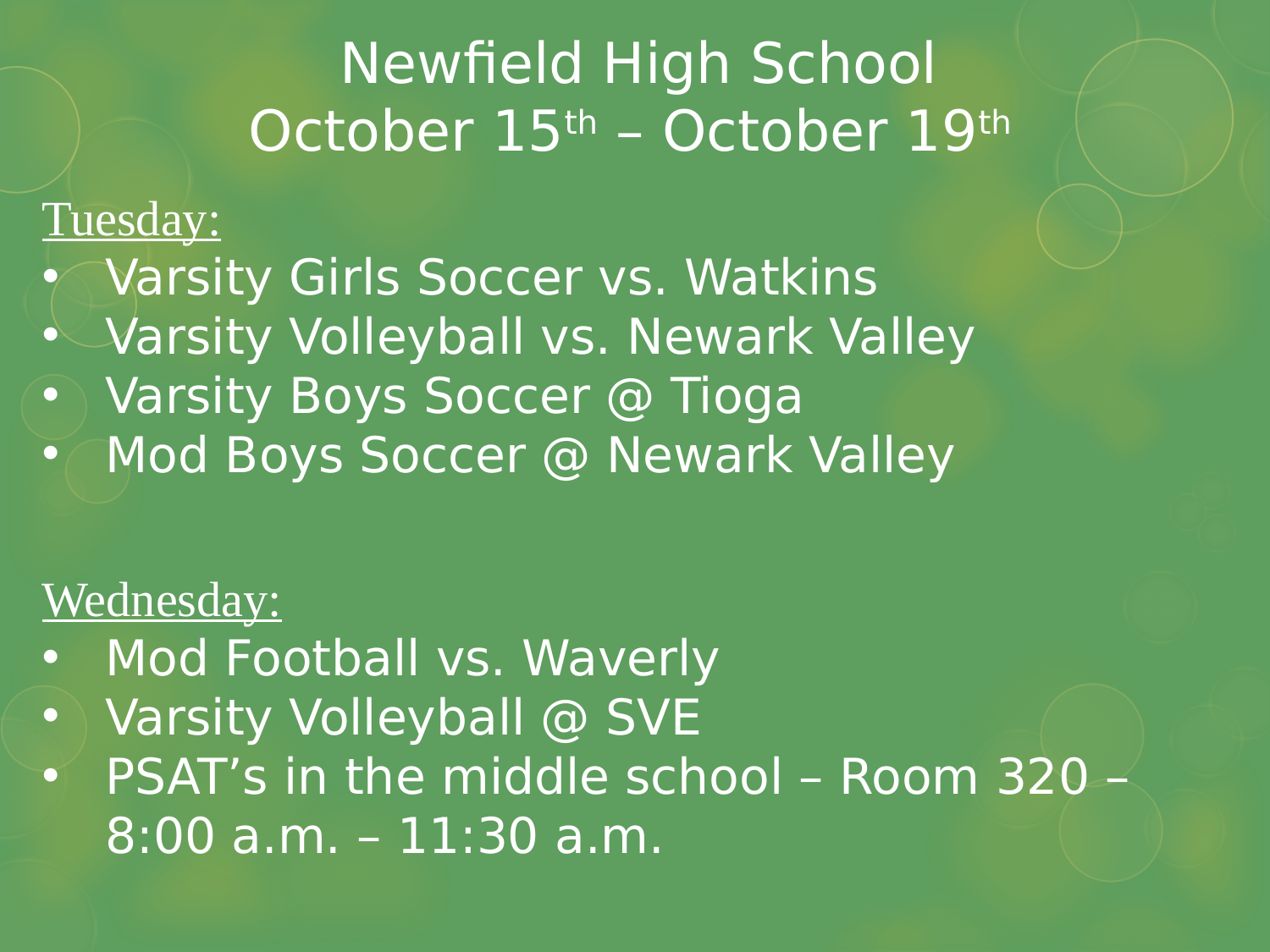

Newfield High School
October 15th – October 19th
Tuesday:
Varsity Girls Soccer vs. Watkins
Varsity Volleyball vs. Newark Valley
Varsity Boys Soccer @ Tioga
Mod Boys Soccer @ Newark Valley
Wednesday:
Mod Football vs. Waverly
Varsity Volleyball @ SVE
PSAT’s in the middle school – Room 320 – 8:00 a.m. – 11:30 a.m.